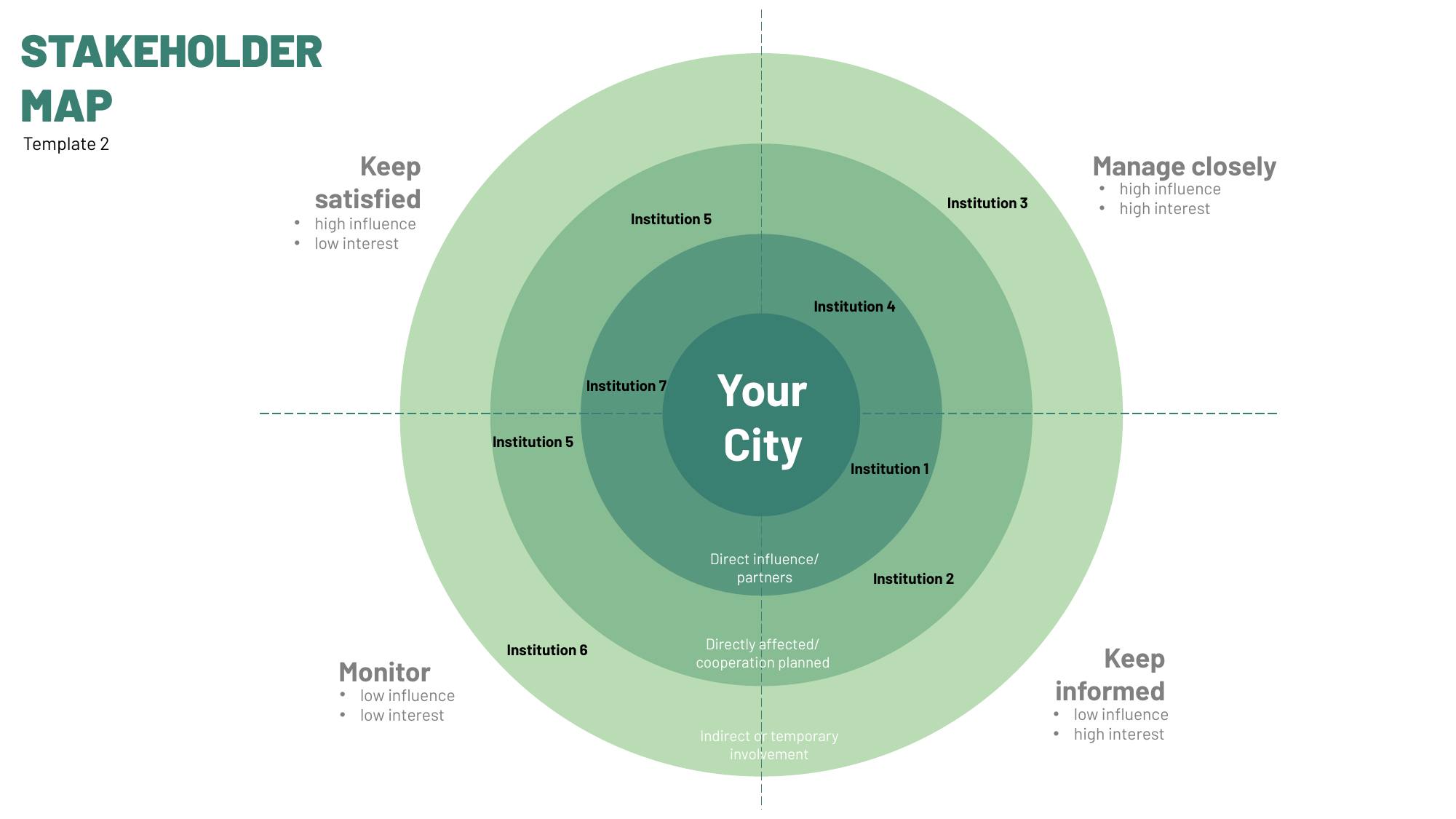

Keep satisfied
Manage closely
Keep informed
Monitor
Institution 3
Institution 5
Institution 4
Your City
Institution 7
Institution 5
Institution 1
Direct influence/
partners
Institution 2
Directly affected/ cooperation planned
Institution 6
Indirect or temporary involvement
STAKEHOLDER MAP
Template 2
high influence
high interest
high influence
low interest
low influence
low interest
low influence
high interest